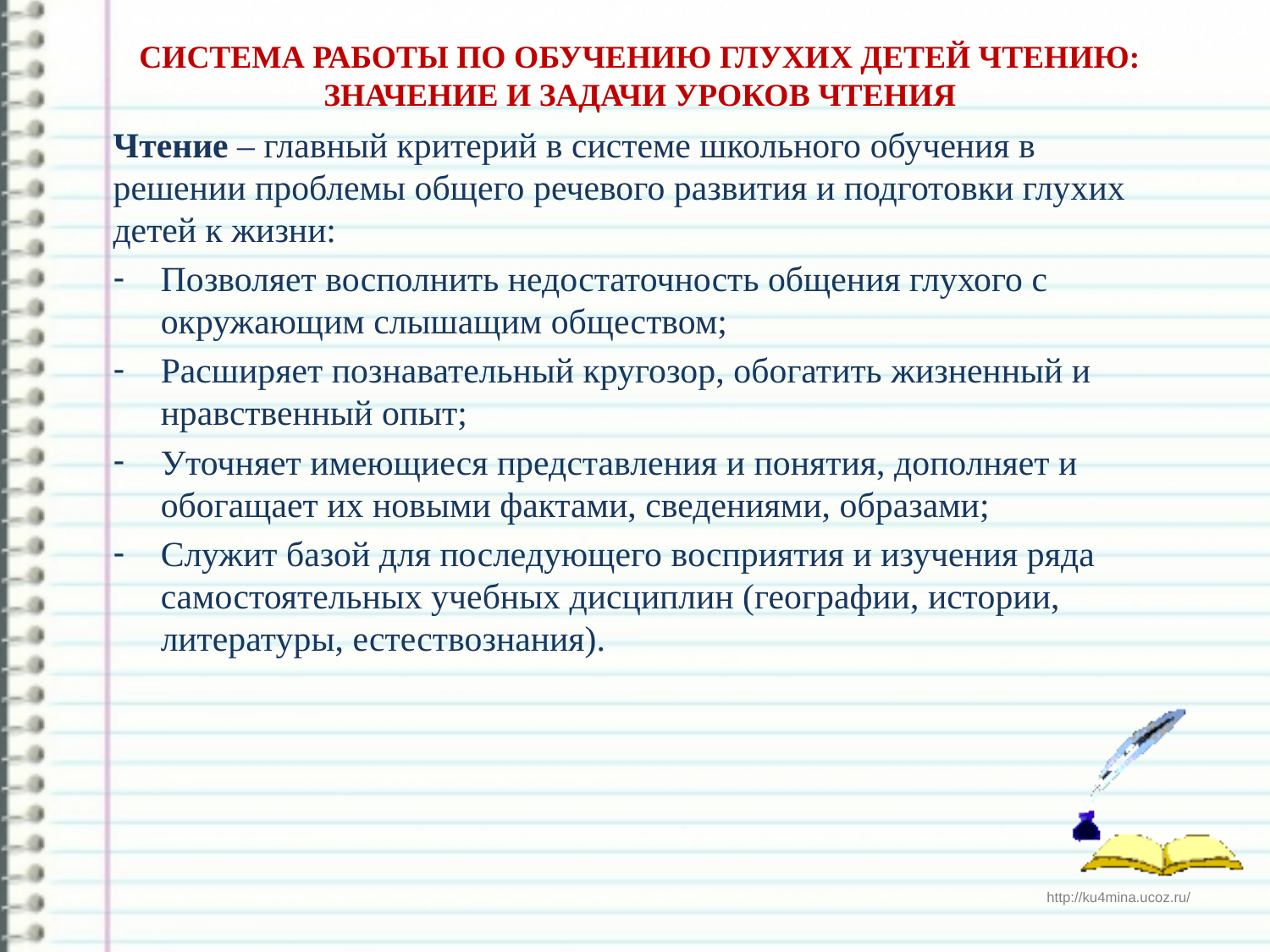

# Система работы по обучению глухих детей чтению: значение и задачи уроков чтения
Чтение – главный критерий в системе школьного обучения в решении проблемы общего речевого развития и подготовки глухих детей к жизни:
Позволяет восполнить недостаточность общения глухого с окружающим слышащим обществом;
Расширяет познавательный кругозор, обогатить жизненный и нравственный опыт;
Уточняет имеющиеся представления и понятия, дополняет и обогащает их новыми фактами, сведениями, образами;
Служит базой для последующего восприятия и изучения ряда самостоятельных учебных дисциплин (географии, истории, литературы, естествознания).